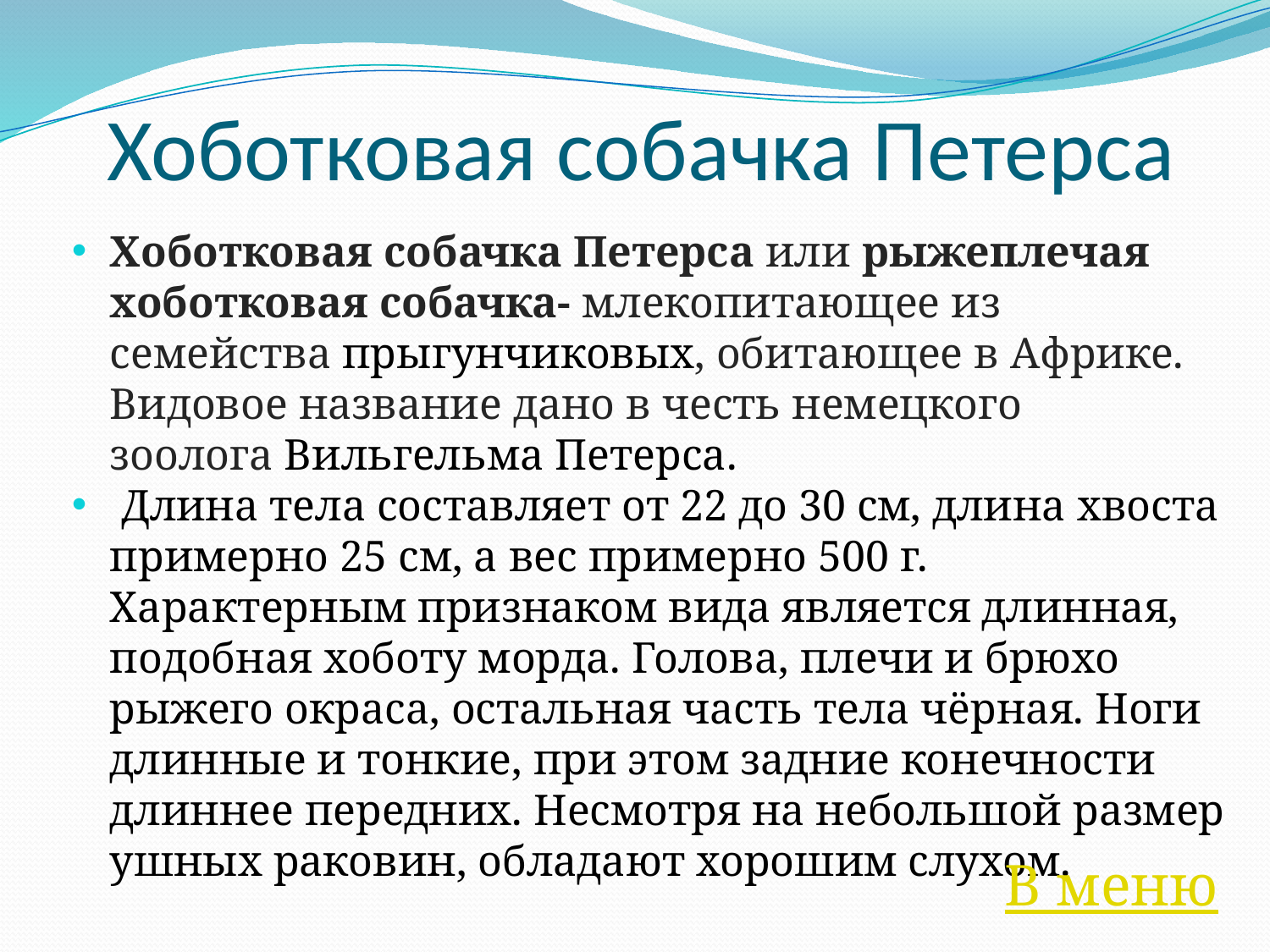

# Хоботковая собачка Петерса
Хоботковая собачка Петерса или рыжеплечая хоботковая собачка- млекопитающее из семейства прыгунчиковых, обитающее в Африке. Видовое название дано в честь немецкого зоолога Вильгельма Петерса.
 Длина тела составляет от 22 до 30 см, длина хвоста примерно 25 см, а вес примерно 500 г. Характерным признаком вида является длинная, подобная хоботу морда. Голова, плечи и брюхо рыжего окраса, остальная часть тела чёрная. Ноги длинные и тонкие, при этом задние конечности длиннее передних. Несмотря на небольшой размер ушных раковин, обладают хорошим слухом.
В меню